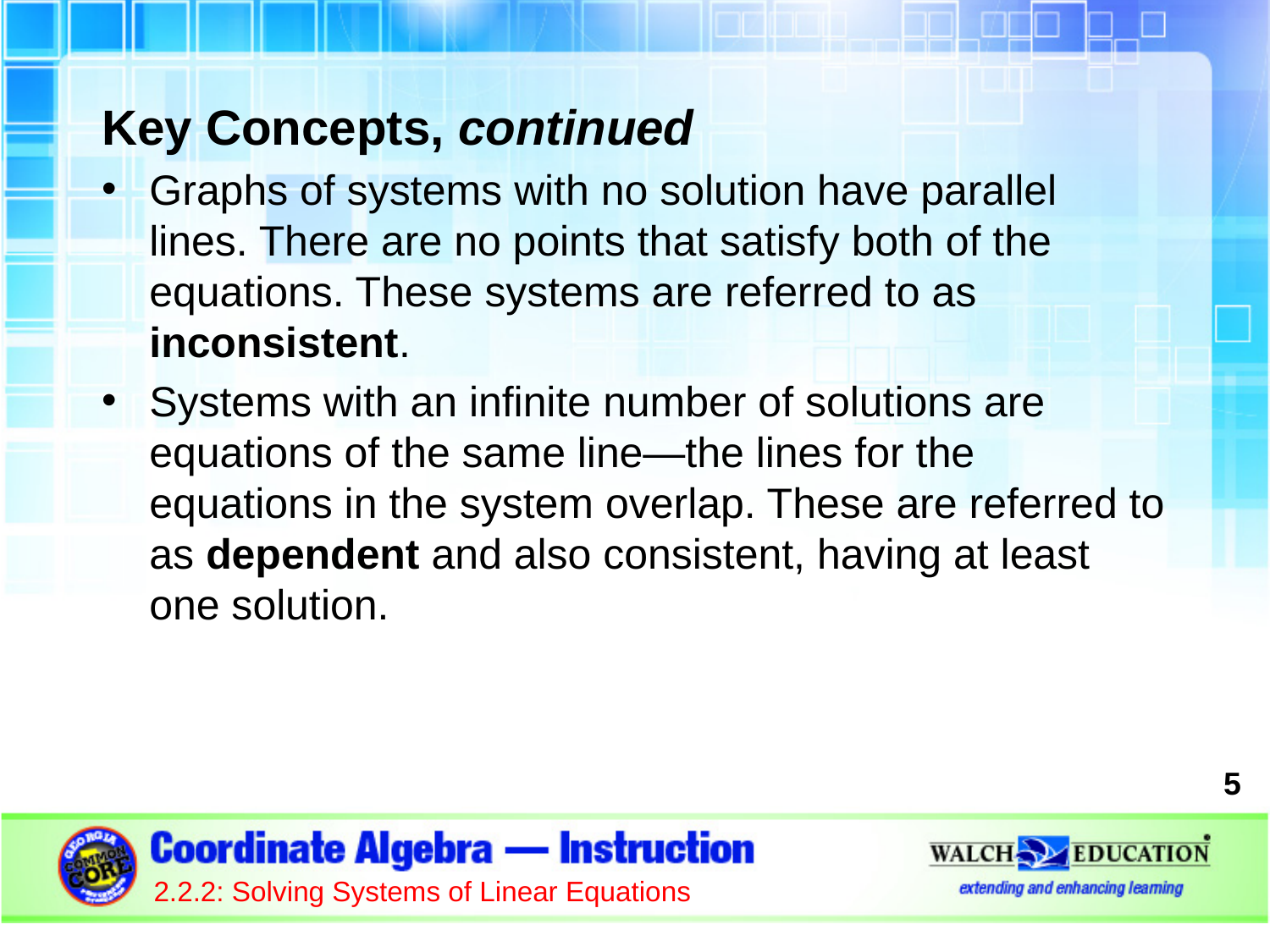

Key Concepts, continued
Graphs of systems with no solution have parallel lines. There are no points that satisfy both of the equations. These systems are referred to as inconsistent.
Systems with an infinite number of solutions are equations of the same line—the lines for the equations in the system overlap. These are referred to as dependent and also consistent, having at least one solution.
5
2.2.2: Solving Systems of Linear Equations